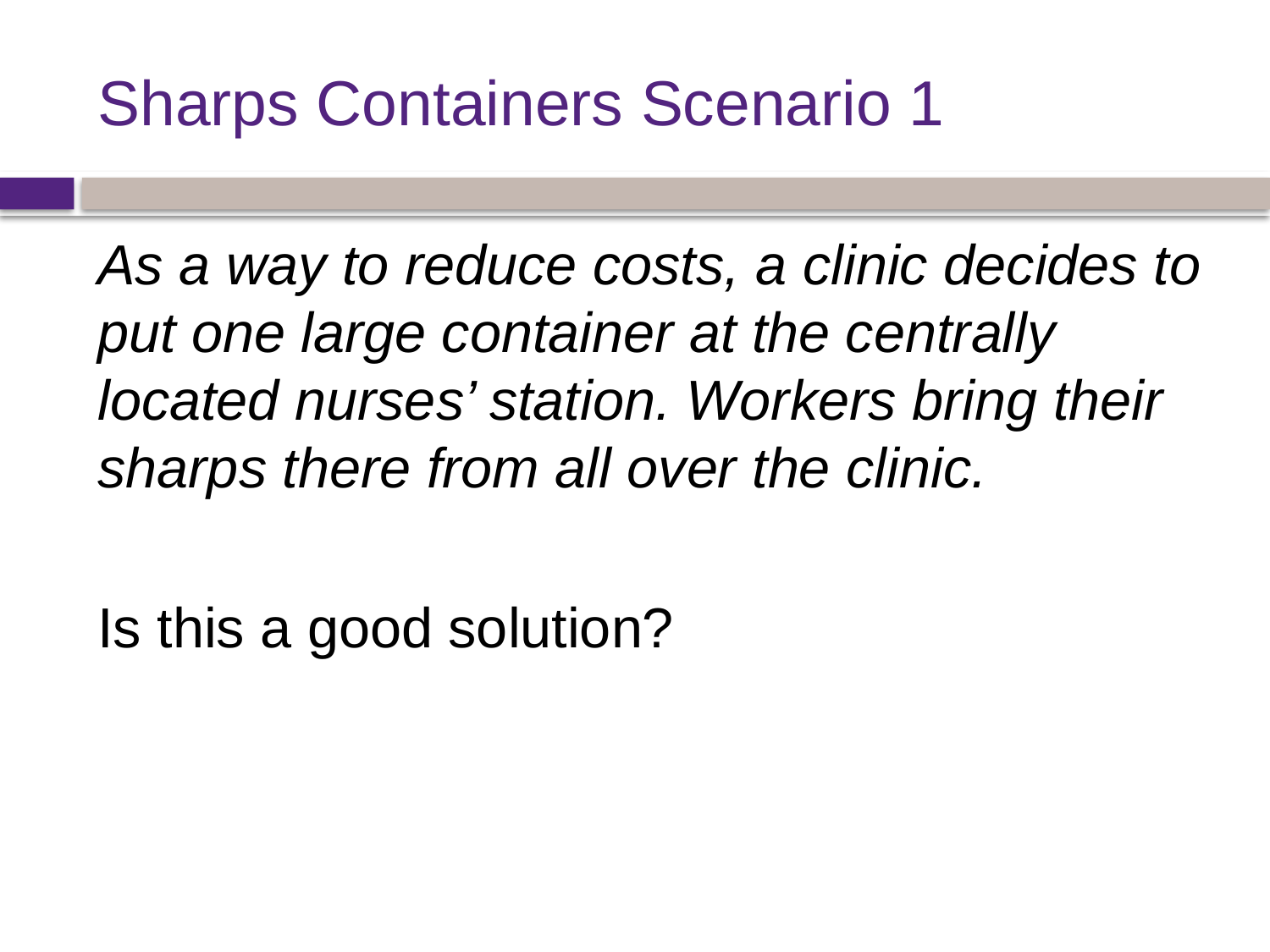

# Sharps Containers Scenario 1
As a way to reduce costs, a clinic decides to put one large container at the centrally located nurses’ station. Workers bring their sharps there from all over the clinic.

Is this a good solution?